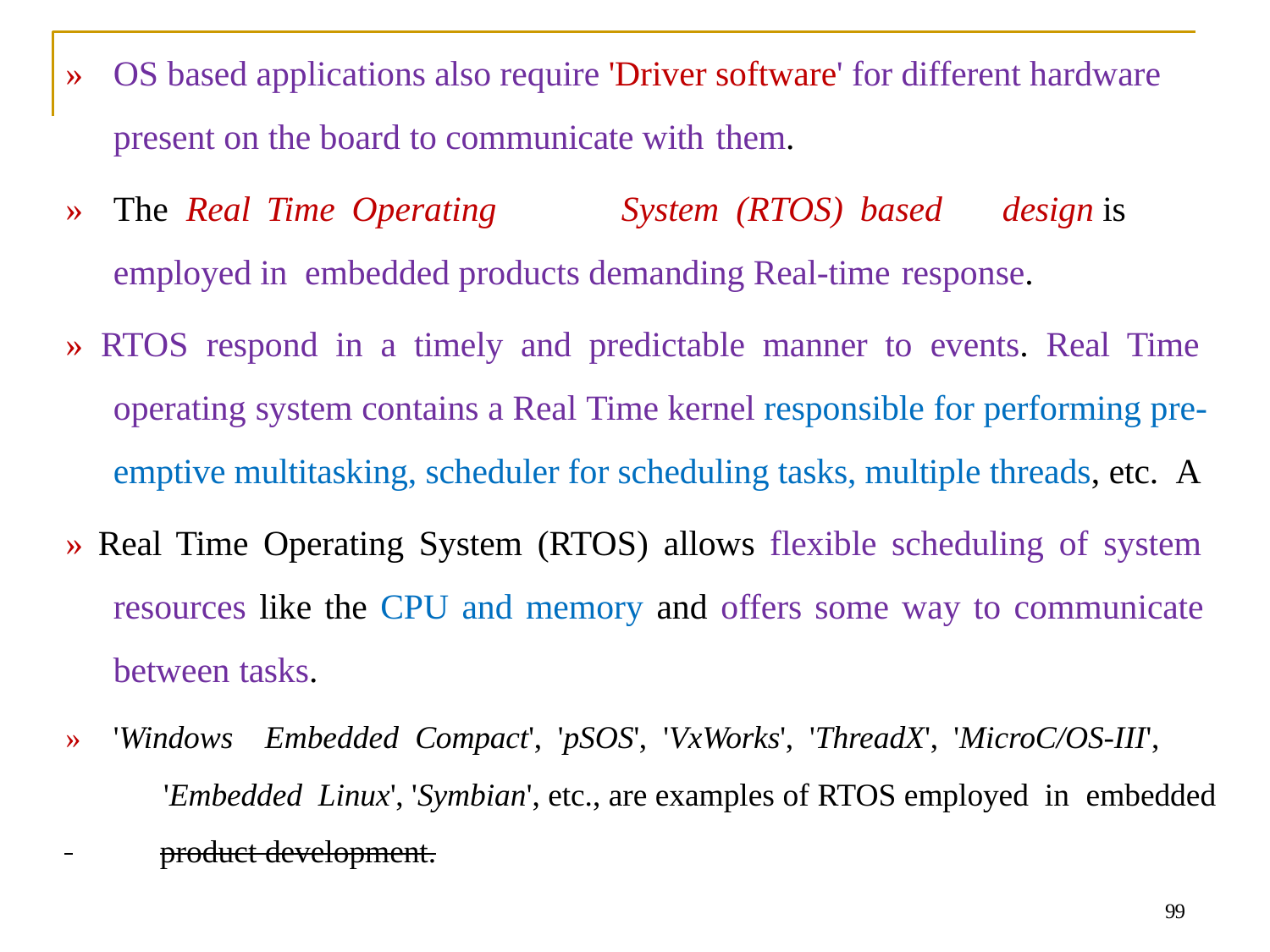

# »	OS based applications also require 'Driver software' for different hardware  present on the board to communicate with them.
»	The  Real Time Operating	System (RTOS) based	design is employed in  embedded products demanding Real-time response.
» RTOS respond in a timely and predictable manner to events. Real Time  operating system contains a Real Time kernel responsible for performing pre-  emptive multitasking, scheduler for scheduling tasks, multiple threads, etc. A
» Real Time Operating System (RTOS) allows flexible scheduling of system  resources like the CPU and memory and offers some way to communicate  between tasks.
»    'Windows    Embedded  Compact',  'pSOS',  'VxWorks',  'ThreadX', 'MicroC/OS-III',
'Embedded  Linux', 'Symbian', etc., are examples of RTOS employed in  embedded
 	product development.
99